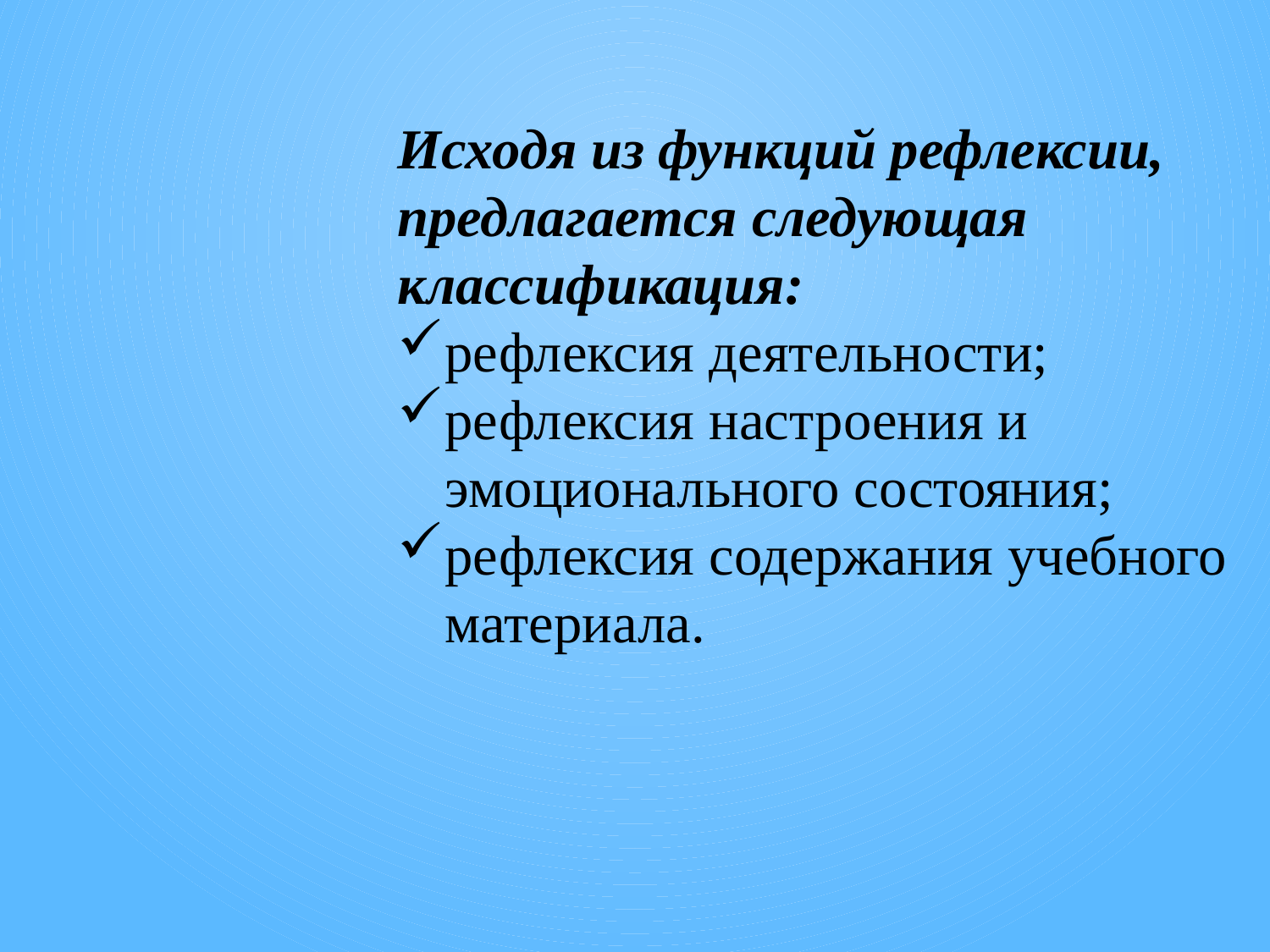

Исходя из функций рефлексии, предлагается следующая классификация:
рефлексия деятельности;
рефлексия настроения и эмоционального состояния;
рефлексия содержания учебного материала.